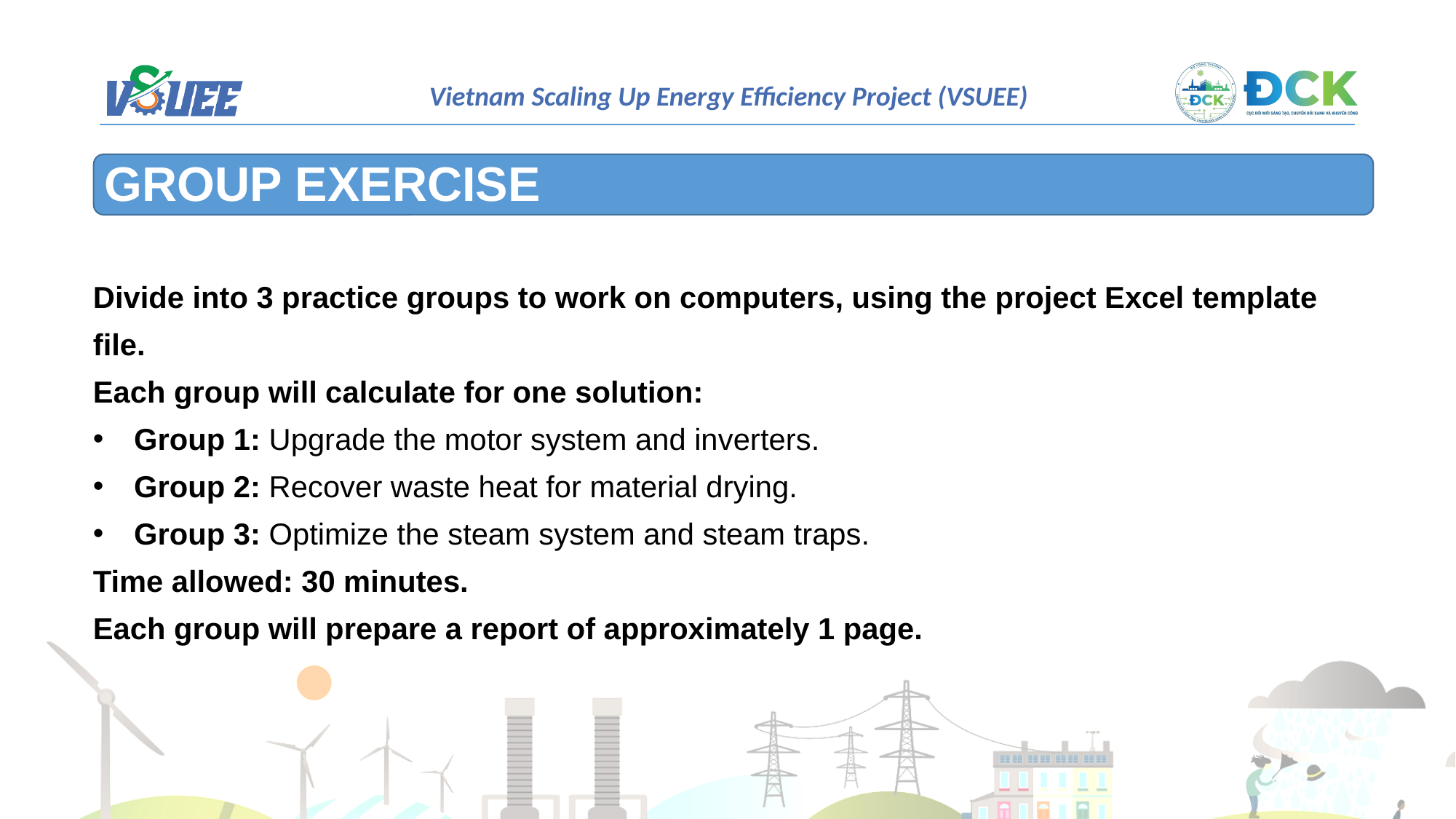

GROUP EXERCISE
Divide into 3 practice groups to work on computers, using the project Excel template file.
Each group will calculate for one solution:
Group 1: Upgrade the motor system and inverters.
Group 2: Recover waste heat for material drying.
Group 3: Optimize the steam system and steam traps.
Time allowed: 30 minutes.
Each group will prepare a report of approximately 1 page.